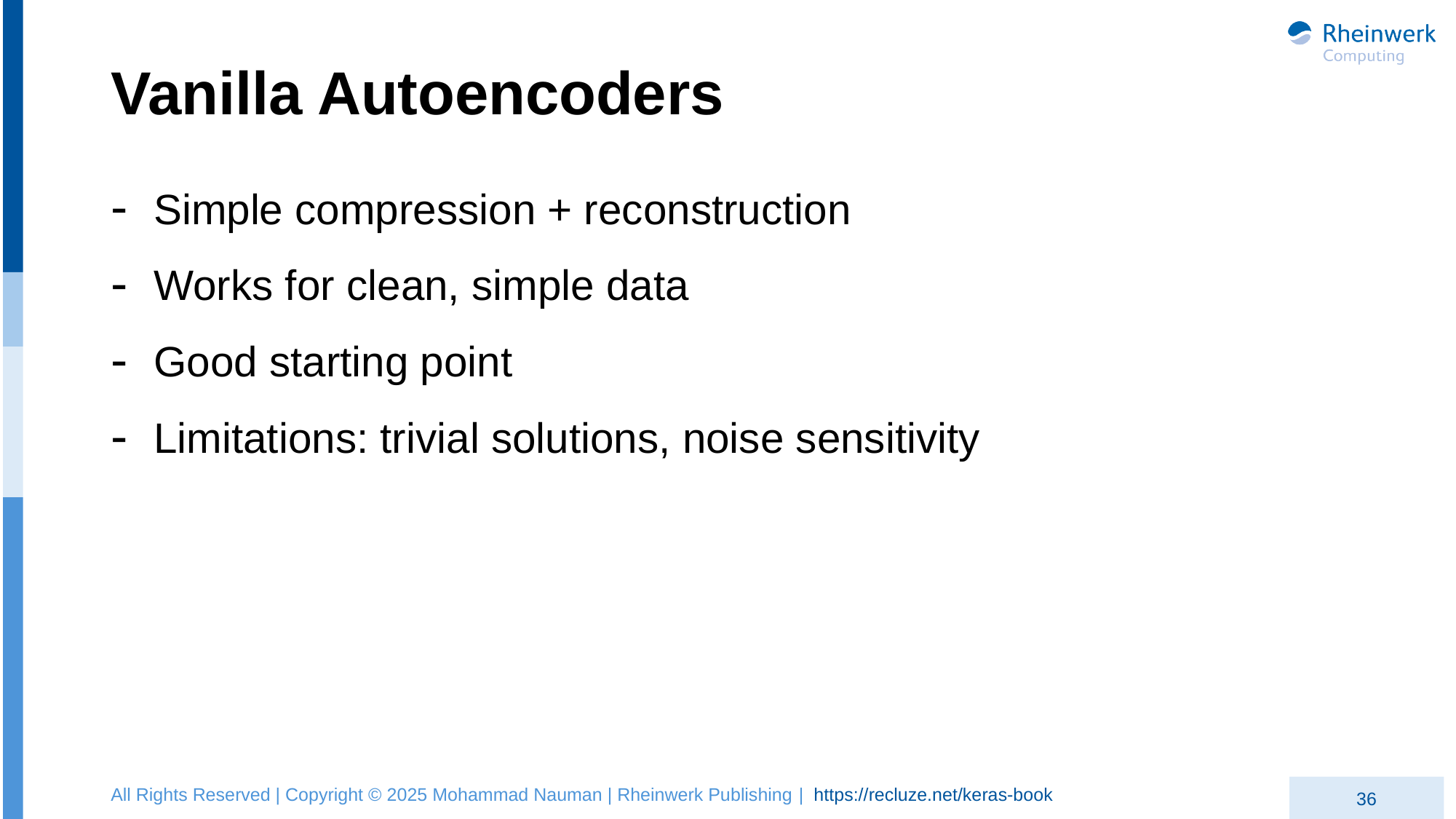

# Vanilla Autoencoders
Simple compression + reconstruction
Works for clean, simple data
Good starting point
Limitations: trivial solutions, noise sensitivity